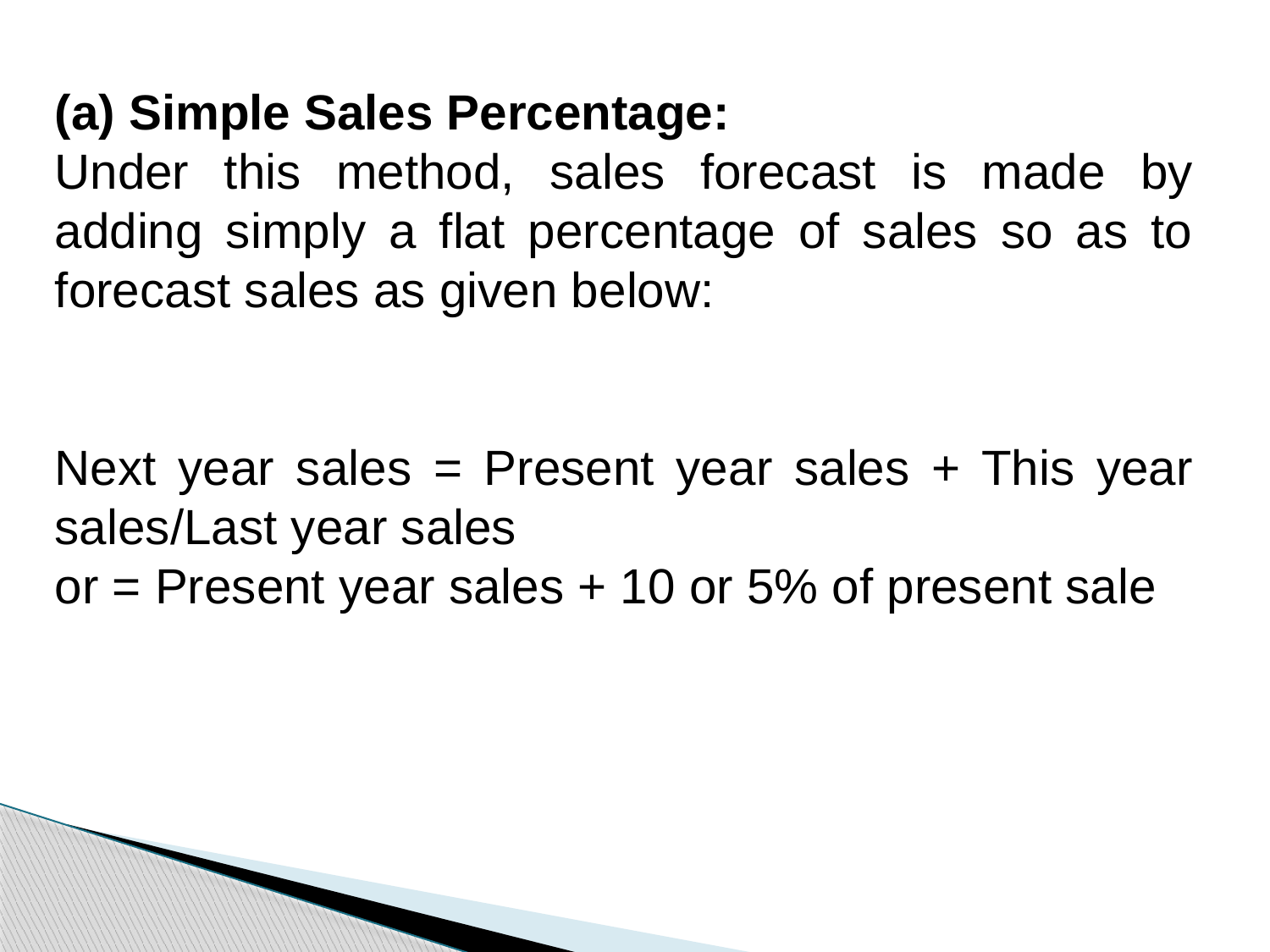

(a) Simple Sales Percentage:
Under this method, sales forecast is made by adding simply a flat percentage of sales so as to forecast sales as given below:

Next year sales = Present year sales + This year sales/Last year sales
or = Present year sales + 10 or 5% of present sale